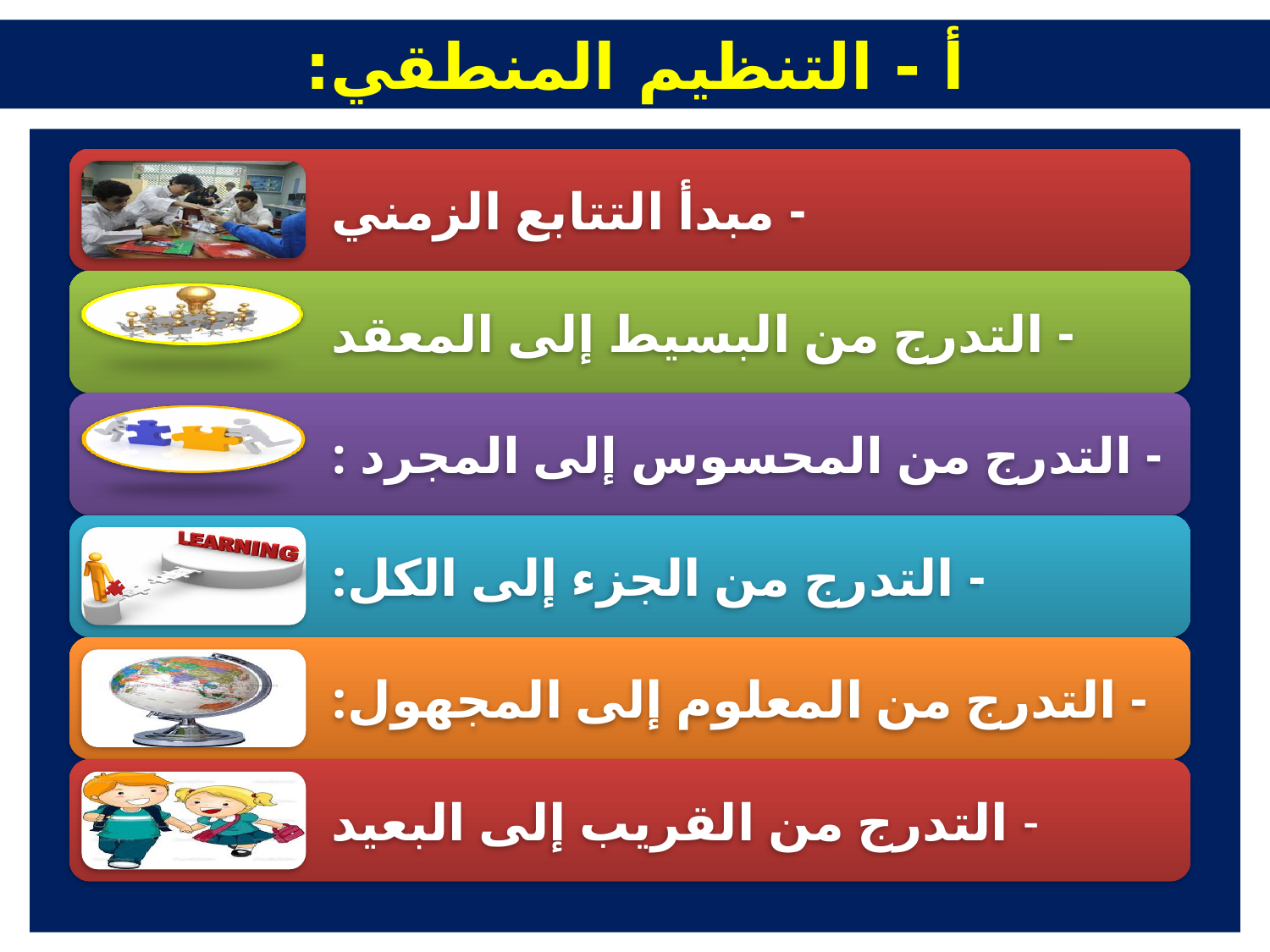

أ - التنظيم المنطقي:

- مبدأ التتابع الزمني
- التدرج من الجزء إلى الكل:
- التدرج من المحسوس إلى المجرد :
- التدرج من البسيط إلى المعقد
- التدرج من المعلوم إلى المجهول:
- التدرج من القريب إلى البعيد